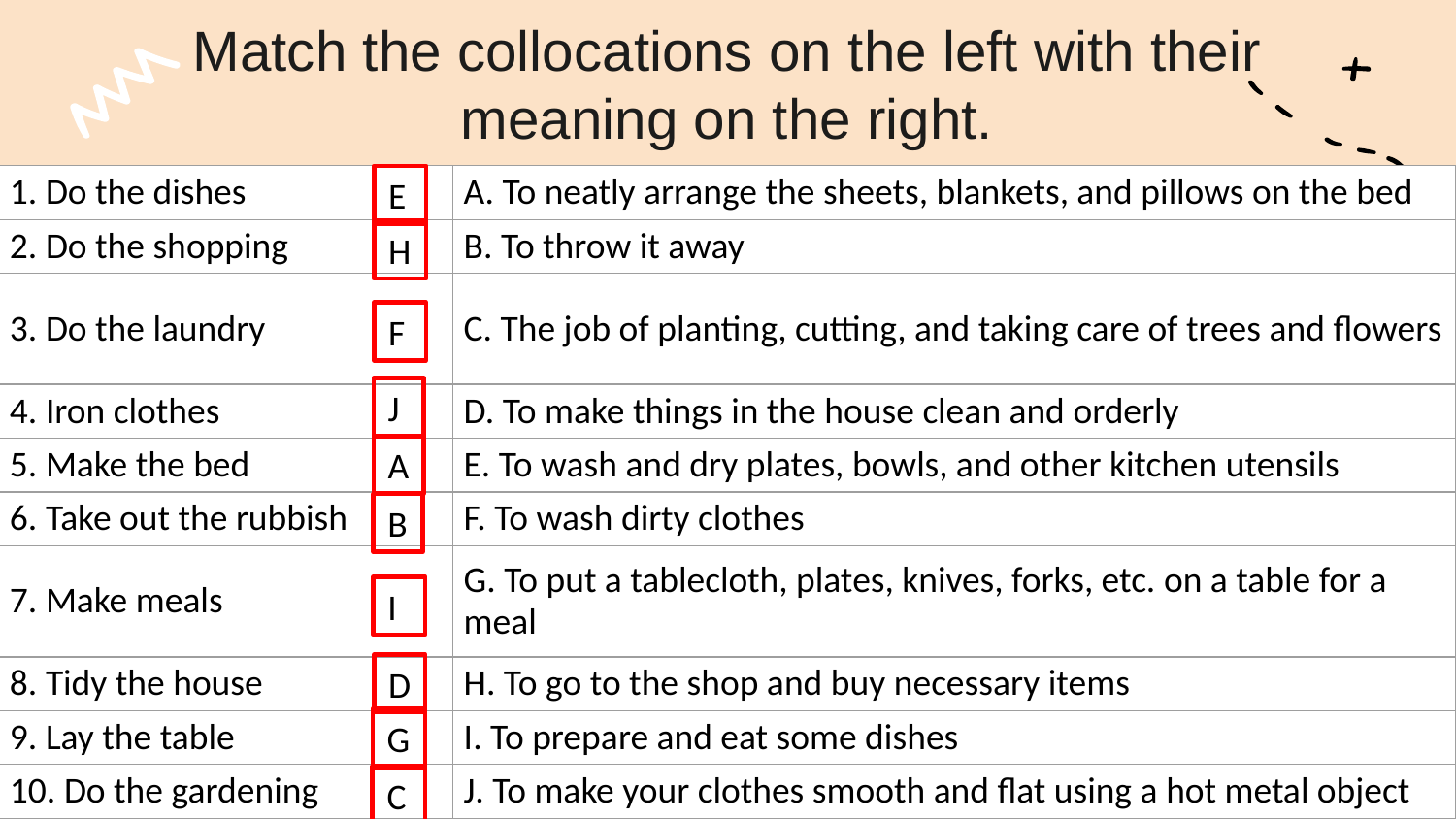

# Match the collocations on the left with their meaning on the right.

| 1. Do the dishes | A. To neatly arrange the sheets, blankets, and pillows on the bed |
| --- | --- |
| 2. Do the shopping | B. To throw it away |
| 3. Do the laundry | C. The job of planting, cutting, and taking care of trees and flowers |
| 4. Iron clothes | D. To make things in the house clean and orderly |
| 5. Make the bed | E. To wash and dry plates, bowls, and other kitchen utensils |
| 6. Take out the rubbish | F. To wash dirty clothes |
| 7. Make meals | G. To put a tablecloth, plates, knives, forks, etc. on a table for a meal |
| 8. Tidy the house | H. To go to the shop and buy necessary items |
| 9. Lay the table | I. To prepare and eat some dishes |
| 10. Do the gardening | J. To make your clothes smooth and flat using a hot metal object |
E
H
F
J
A
B
I
D
G
C